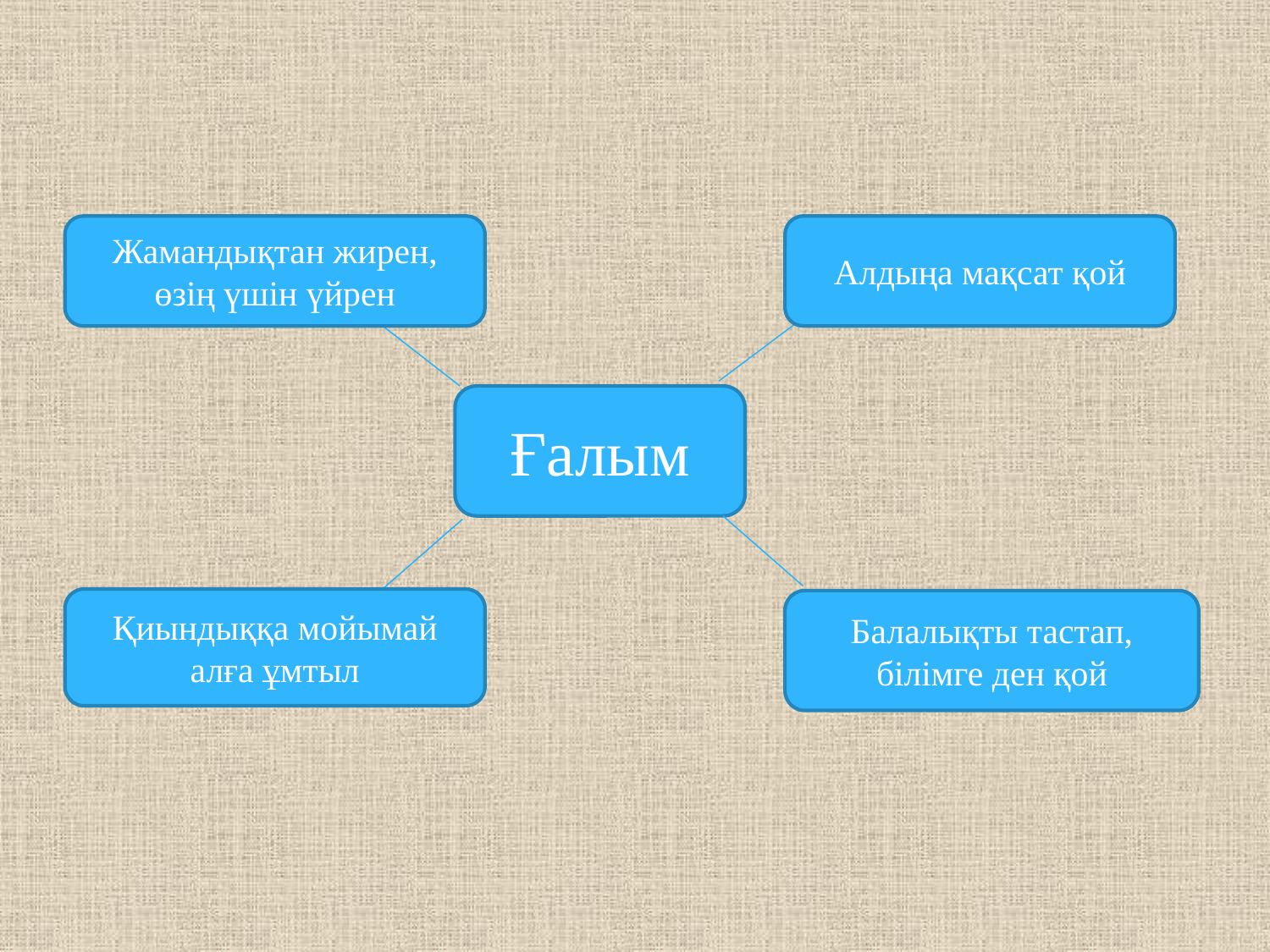

Жамандықтан жирен, өзің үшін үйрен
Алдыңа мақсат қой
Ғалым
Қиындыққа мойымай алға ұмтыл
Балалықты тастап, білімге ден қой